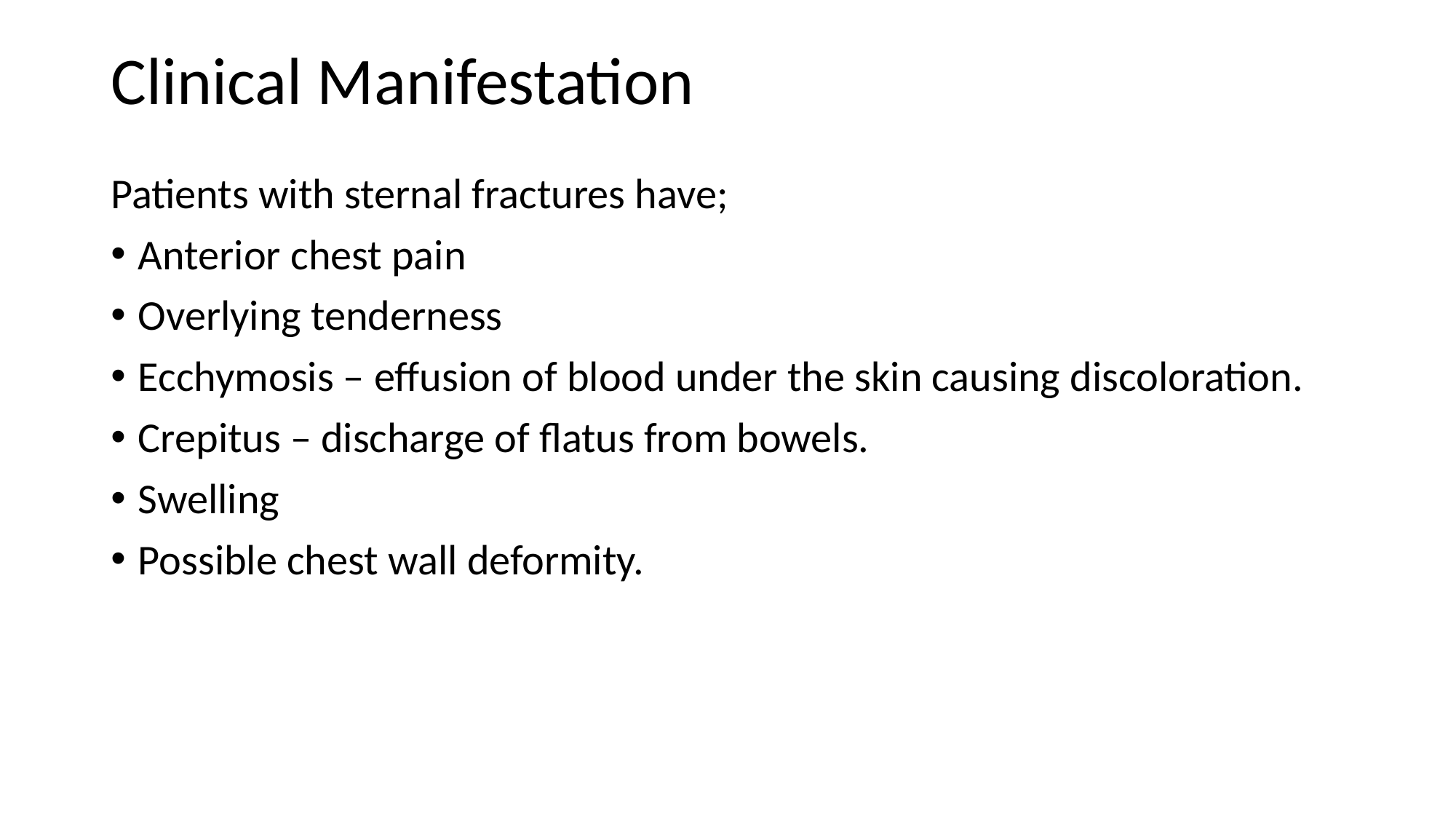

# Clinical Manifestation
Patients with sternal fractures have;
Anterior chest pain
Overlying tenderness
Ecchymosis – effusion of blood under the skin causing discoloration.
Crepitus – discharge of flatus from bowels.
Swelling
Possible chest wall deformity.